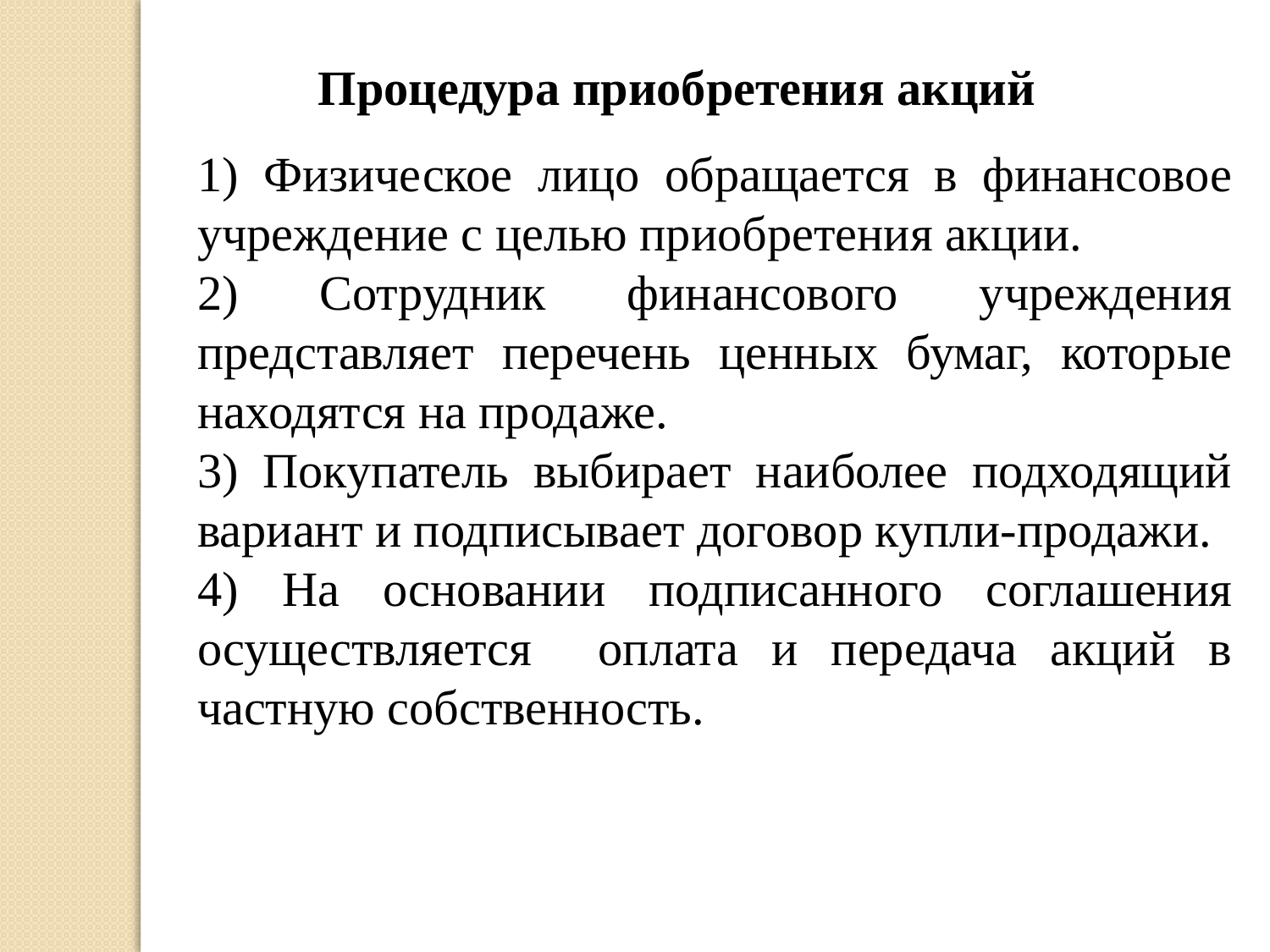

Процедура приобретения акций
1) Физическое лицо обращается в финансовое учреждение с целью приобретения акции.
2) Сотрудник финансового учреждения представляет перечень ценных бумаг, которые находятся на продаже.
3) Покупатель выбирает наиболее подходящий вариант и подписывает договор купли-продажи.
4) На основании подписанного соглашения осуществляется  оплата и передача акций в частную собственность.